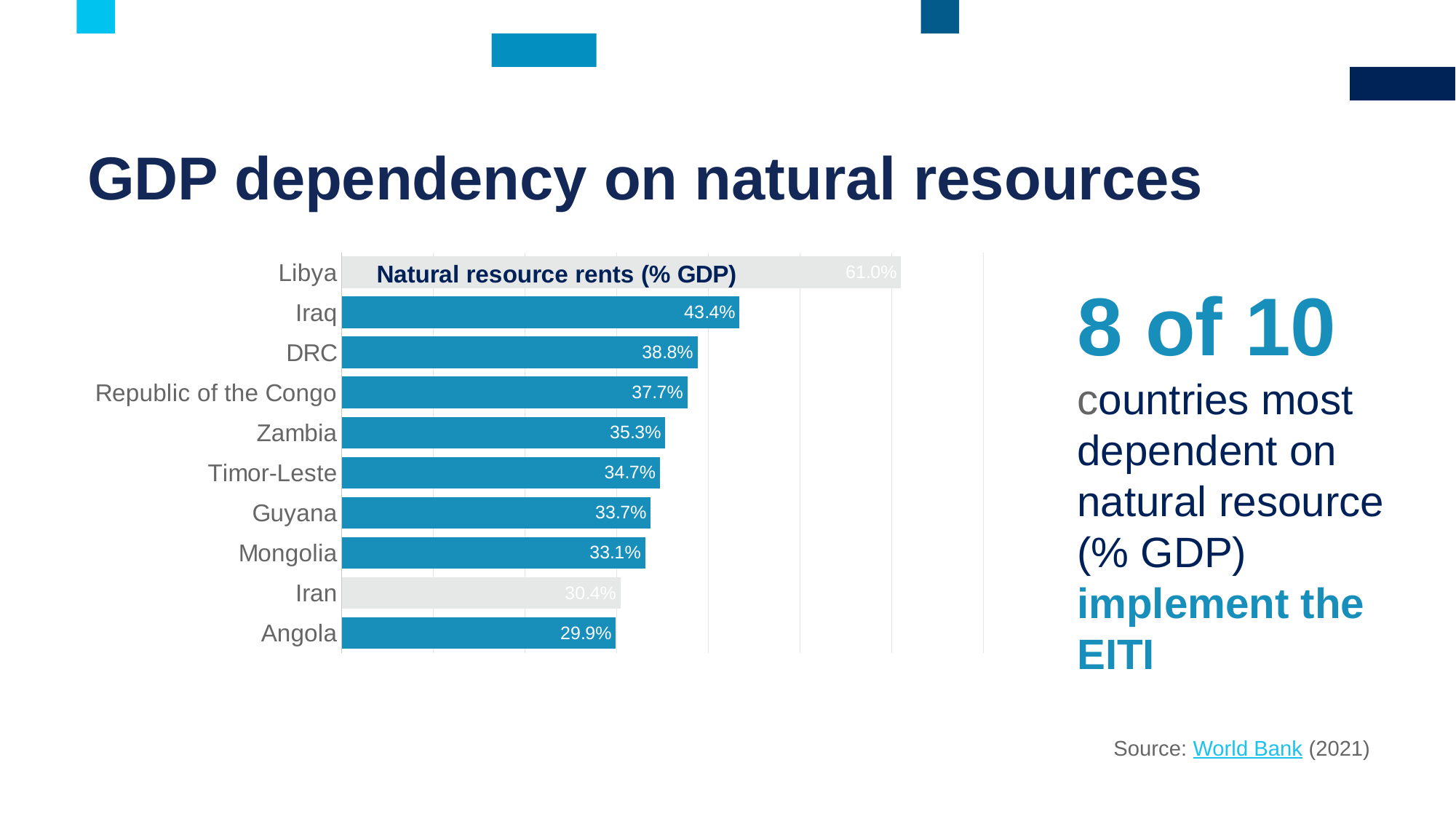

# GDP dependency on natural resources

### Chart

| Category | Natural resources rents (% of GDP) |
|---|---|
| Libya | 0.61 |
| Iraq | 0.434 |
| DRC | 0.388 |
| Republic of the Congo | 0.377 |
| Zambia | 0.353 |
| Timor-Leste | 0.347 |
| Guyana | 0.337 |
| Mongolia | 0.331 |
| Iran | 0.304 |
| Angola | 0.299 |
8 of 10
countries most dependent on natural resource (% GDP) implement the EITI
 Source: World Bank (2021)